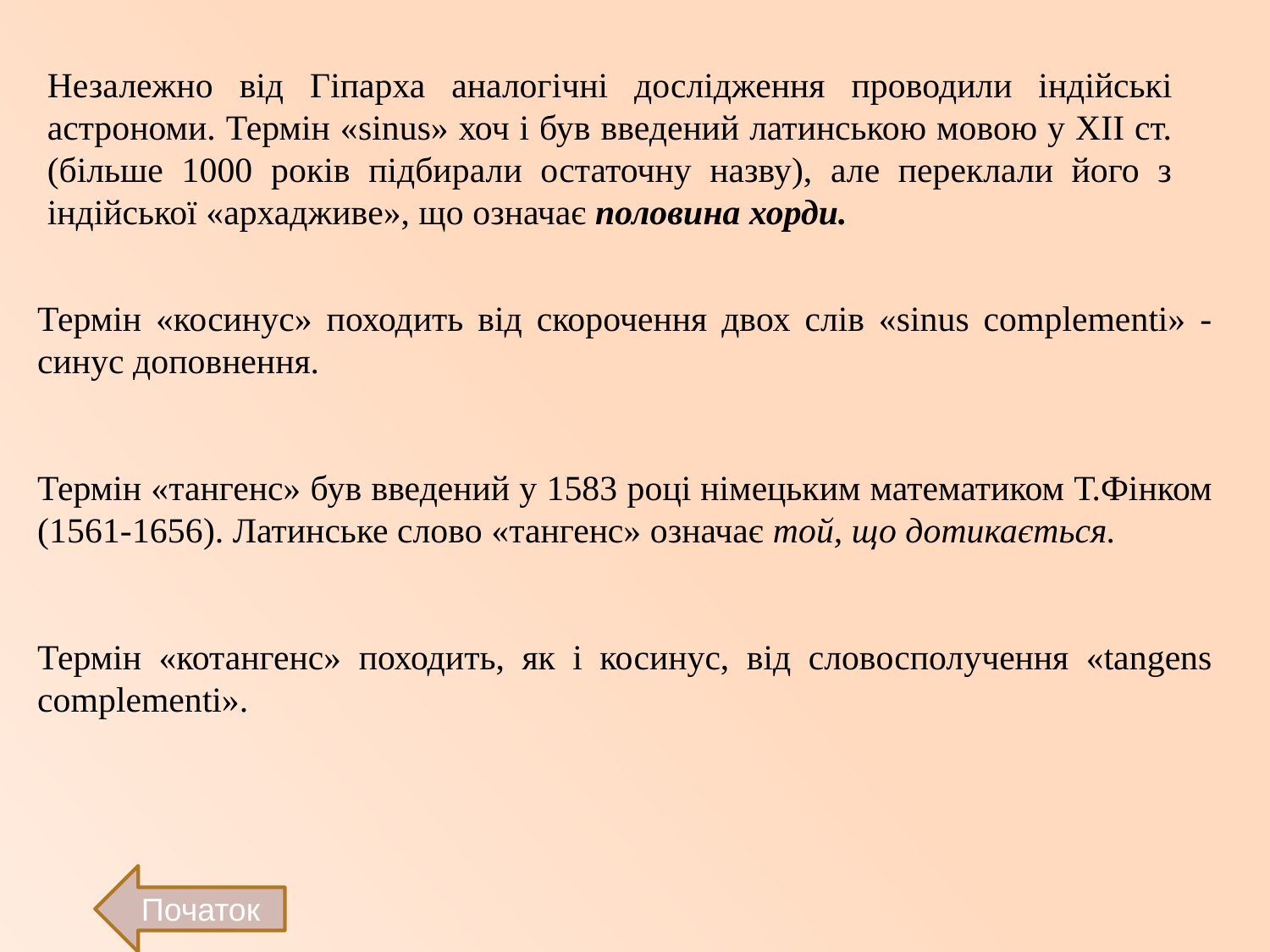

Незалежно від Гіпарха аналогічні дослідження проводили індійські астрономи. Термін «sinus» хоч і був введений латинською мовою у ΧІІ ст. (більше 1000 років підбирали остаточну назву), але переклали його з індійської «архадживе», що означає половина хорди.

Термін «косинус» походить від скорочення двох слів «sinus complementi» - синус доповнення.

Термін «тангенс» був введений у 1583 році німецьким математиком Т.Фінком (1561-1656). Латинське слово «тангенс» означає той, що дотикається.

Термін «котангенс» походить, як і косинус, від словосполучення «tangens complementi».
Початок